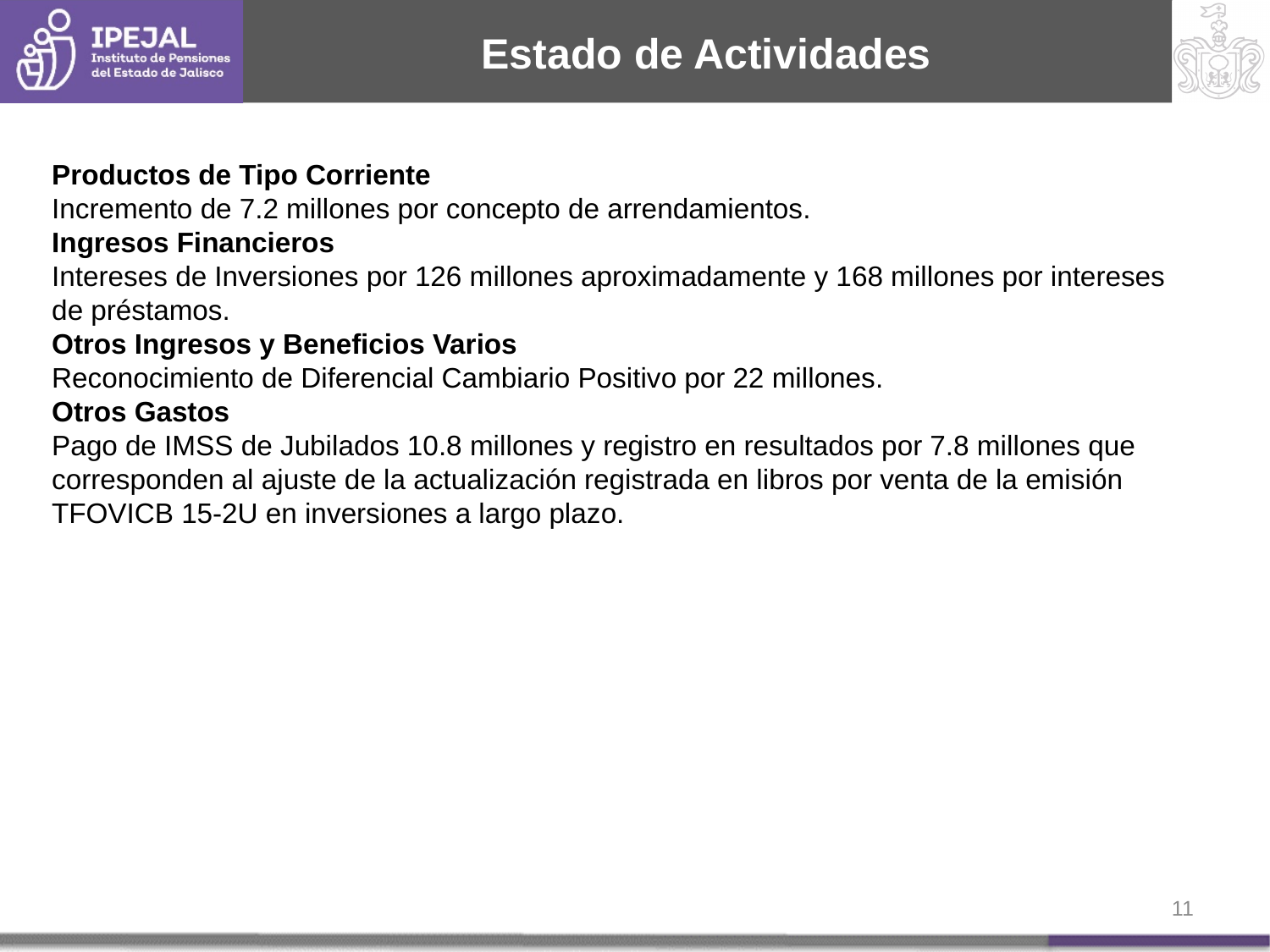

# Estado de Actividades
Productos de Tipo Corriente
Incremento de 7.2 millones por concepto de arrendamientos.
Ingresos Financieros
Intereses de Inversiones por 126 millones aproximadamente y 168 millones por intereses de préstamos.
Otros Ingresos y Beneficios Varios
Reconocimiento de Diferencial Cambiario Positivo por 22 millones.
Otros Gastos
Pago de IMSS de Jubilados 10.8 millones y registro en resultados por 7.8 millones que corresponden al ajuste de la actualización registrada en libros por venta de la emisión TFOVICB 15-2U en inversiones a largo plazo.

11